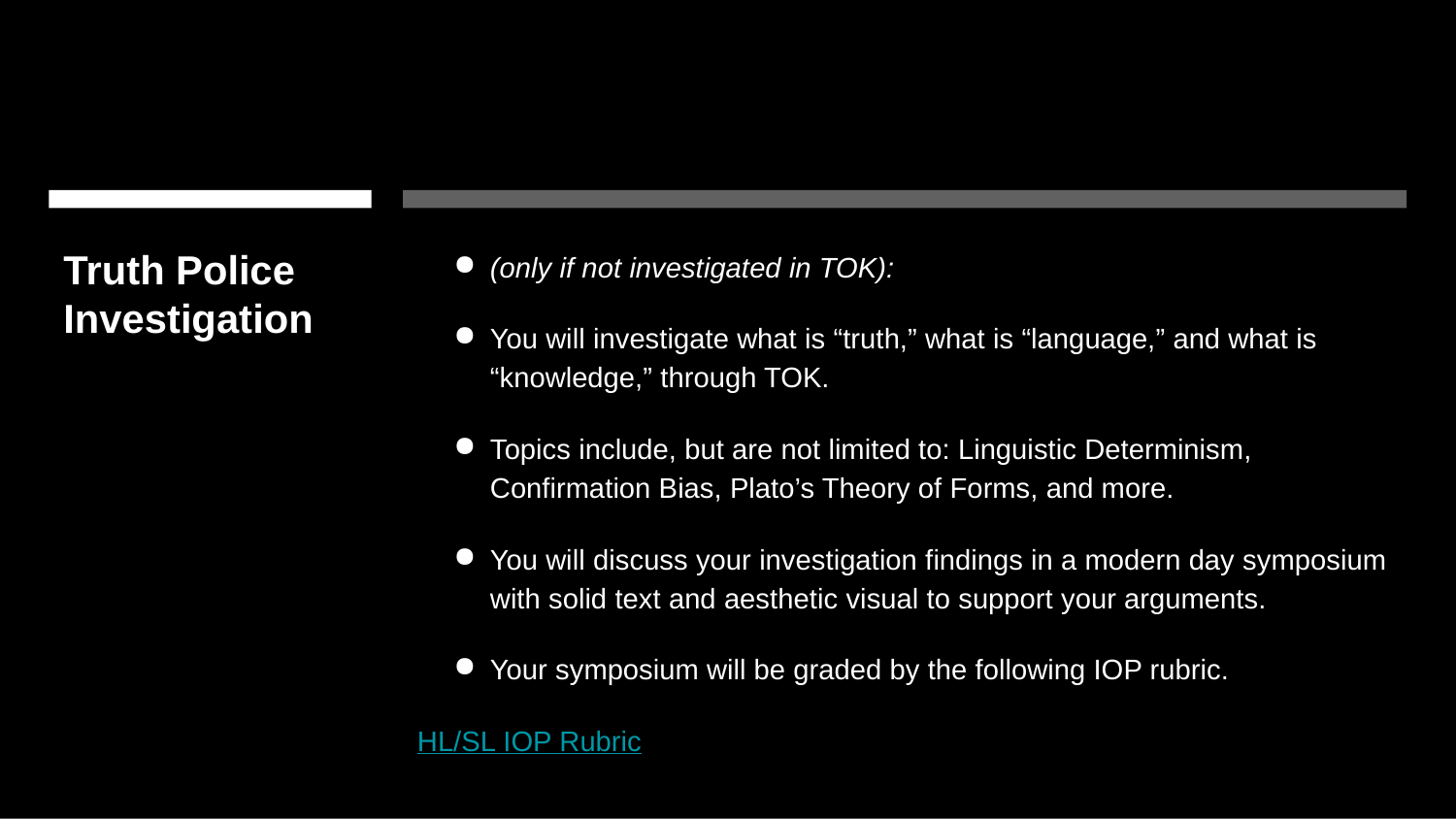

# Truth Police Investigation
(only if not investigated in TOK):
You will investigate what is “truth,” what is “language,” and what is “knowledge,” through TOK.
Topics include, but are not limited to: Linguistic Determinism, Confirmation Bias, Plato’s Theory of Forms, and more.
You will discuss your investigation findings in a modern day symposium with solid text and aesthetic visual to support your arguments.
Your symposium will be graded by the following IOP rubric.
HL/SL IOP Rubric